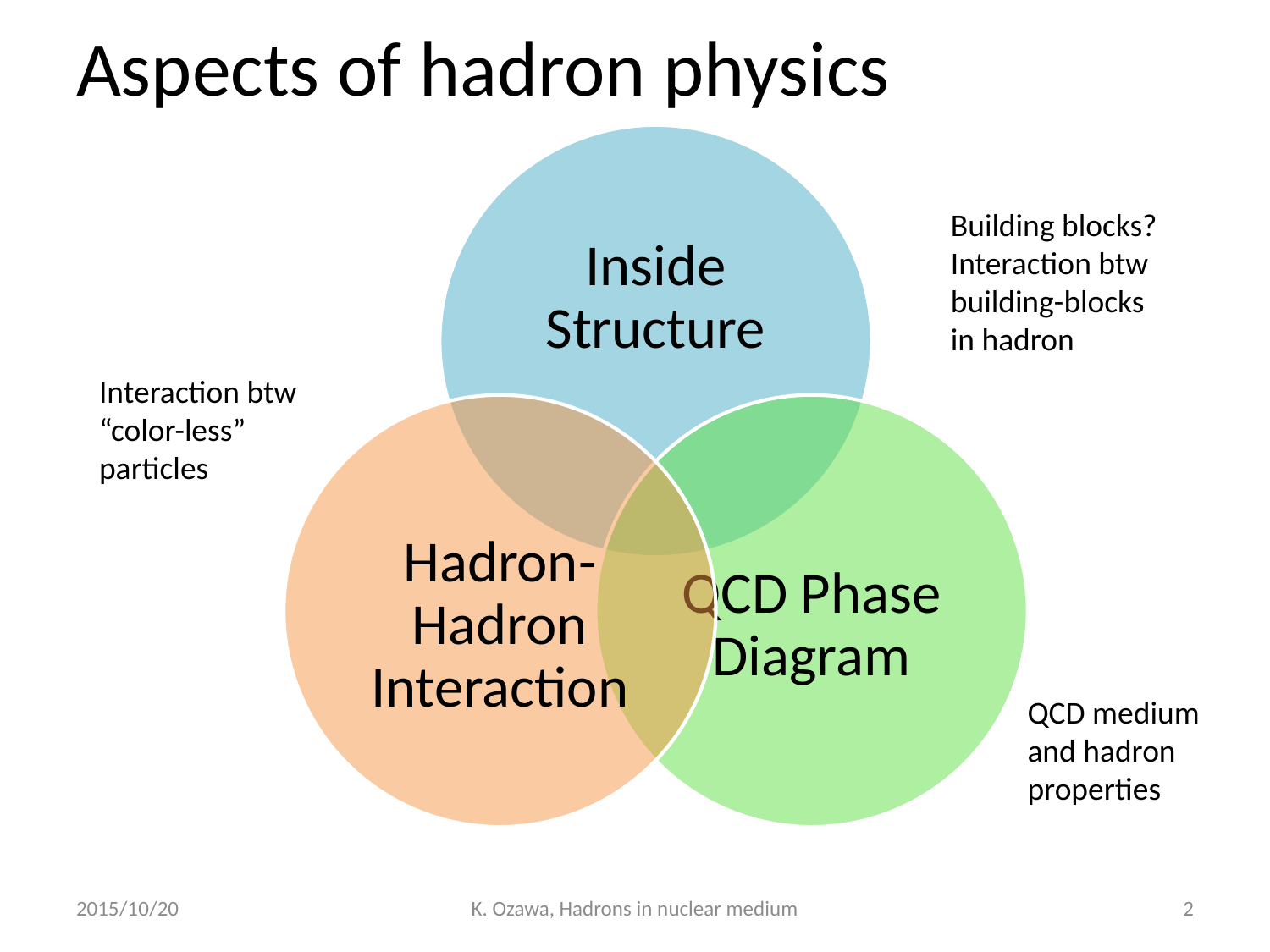

# Aspects of hadron physics
Inside Structure
QCD Phase Diagram
Hadron-Hadron Interaction
Building blocks? Interaction btw building-blocks in hadron
Interaction btw “color-less” particles
QCD medium and hadron properties
2015/10/20
K. Ozawa, Hadrons in nuclear medium
2